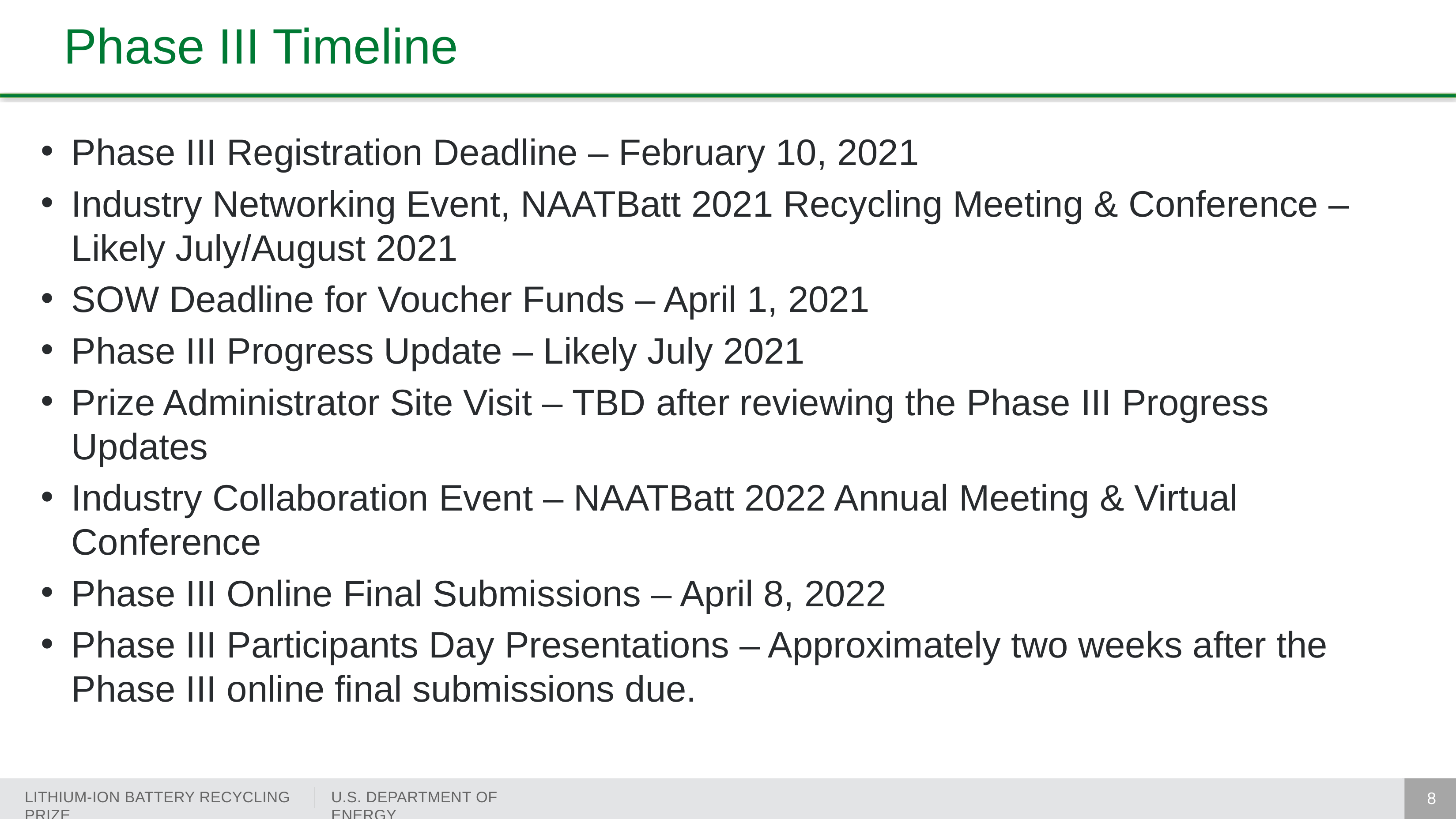

# Phase III Timeline

Phase III Registration Deadline – February 10, 2021
Industry Networking Event, NAATBatt 2021 Recycling Meeting & Conference –
Likely July/August 2021
SOW Deadline for Voucher Funds – April 1, 2021
Phase III Progress Update – Likely July 2021
Prize Administrator Site Visit – TBD after reviewing the Phase III Progress Updates
Industry Collaboration Event – NAATBatt 2022 Annual Meeting & Virtual Conference
Phase III Online Final Submissions – April 8, 2022
Phase III Participants Day Presentations – Approximately two weeks after the
Phase III online final submissions due.
8